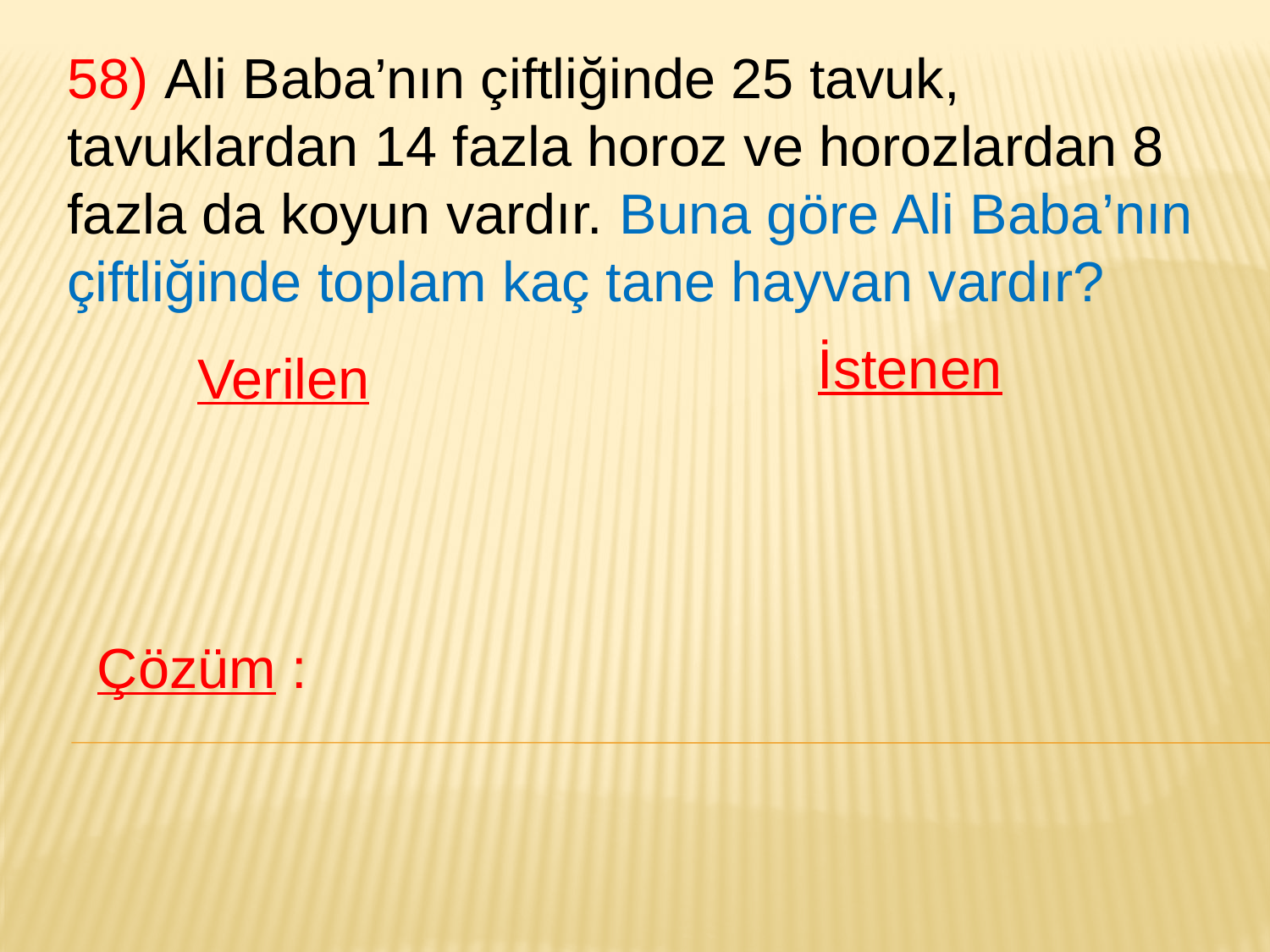

58) Ali Baba’nın çiftliğinde 25 tavuk, tavuklardan 14 fazla horoz ve horozlardan 8 fazla da koyun vardır. Buna göre Ali Baba’nın çiftliğinde toplam kaç tane hayvan vardır?

İstenen
Verilen
Çözüm :